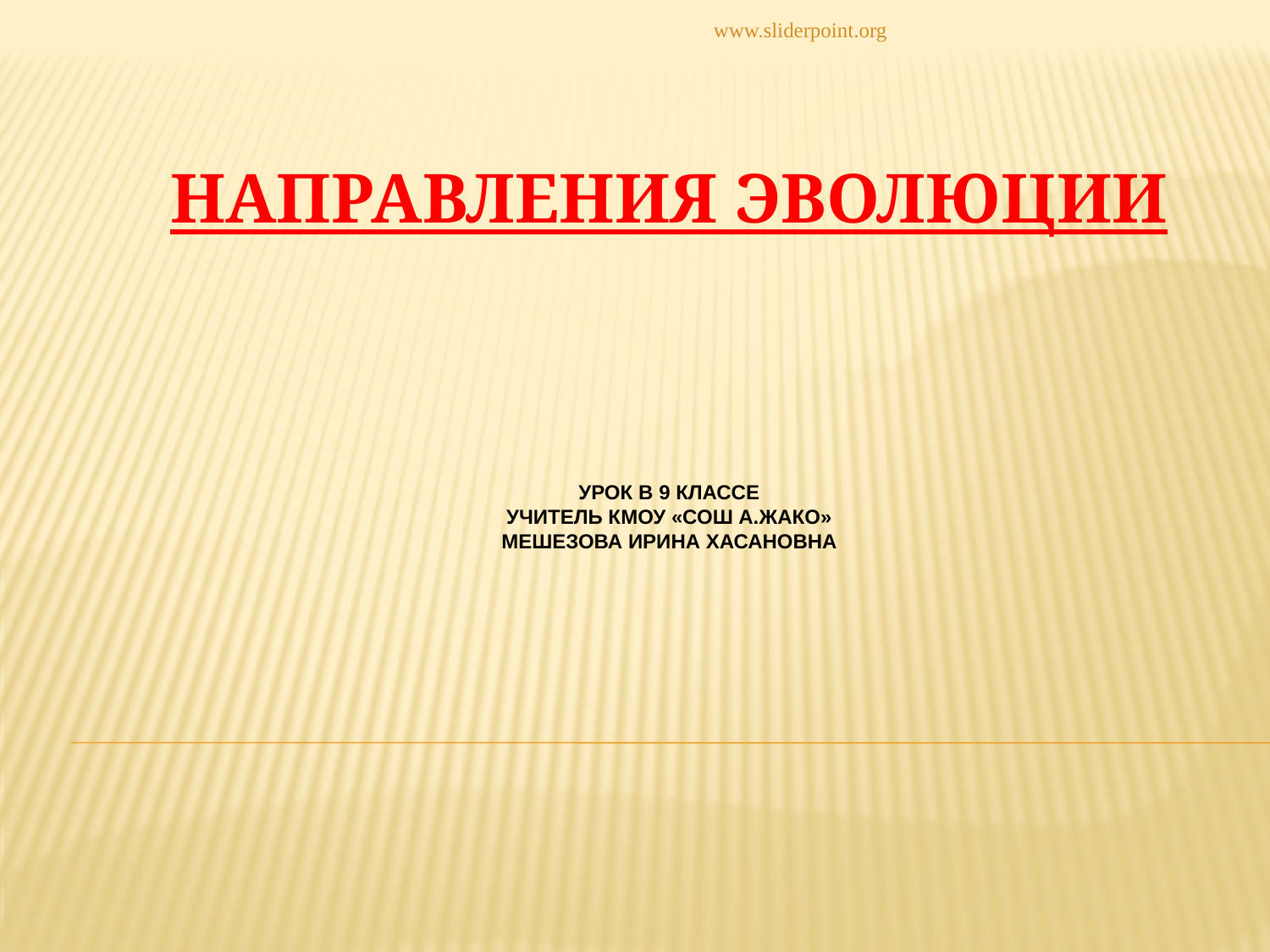

www.sliderpoint.org
# Направления эволюции урок в 9 классе учитель КМОУ «СОШ А.жАКО» МЕШЕЗОВА Ирина хасановна